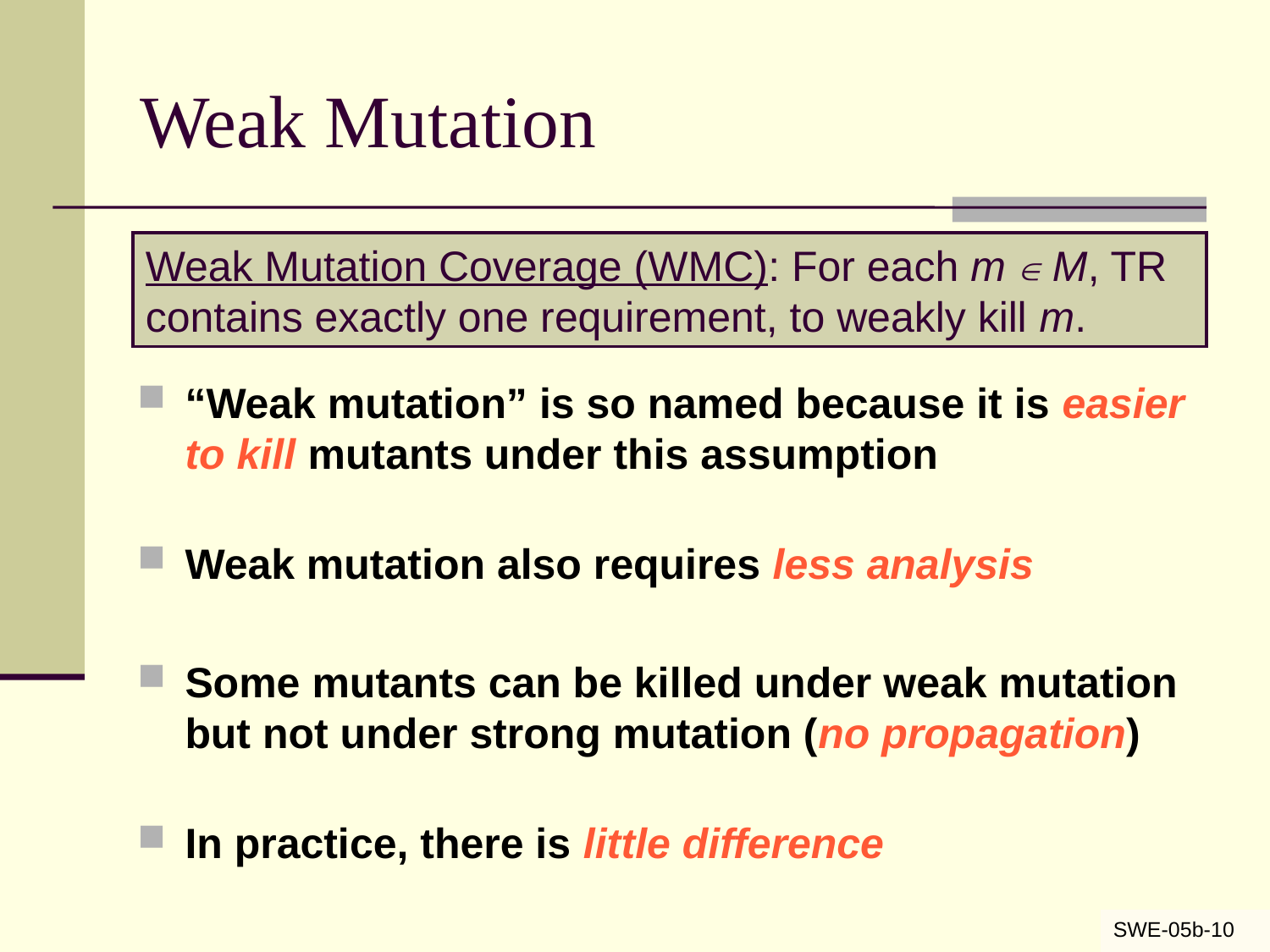

# Weak Mutation
Weak Mutation Coverage (WMC): For each m ∈ M, TR contains exactly one requirement, to weakly kill m.
“Weak mutation” is so named because it is easier to kill mutants under this assumption

Weak mutation also requires less analysis

Some mutants can be killed under weak mutation but not under strong mutation (no propagation)

In practice, there is little difference